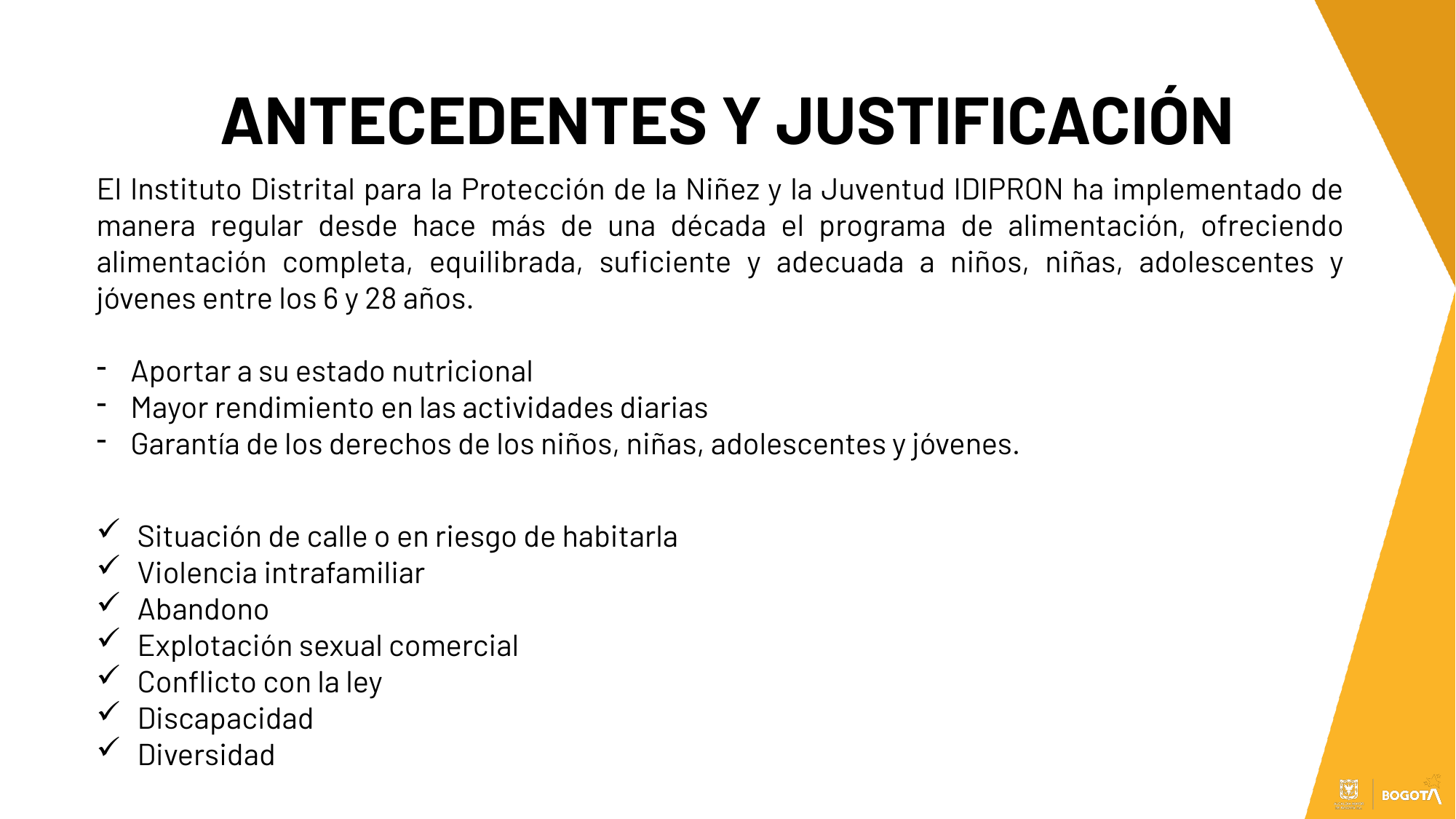

# ANTECEDENTES Y JUSTIFICACIÓN
El Instituto Distrital para la Protección de la Niñez y la Juventud IDIPRON ha implementado de manera regular desde hace más de una década el programa de alimentación, ofreciendo alimentación completa, equilibrada, suficiente y adecuada a niños, niñas, adolescentes y jóvenes entre los 6 y 28 años.

Aportar a su estado nutricional
Mayor rendimiento en las actividades diarias
Garantía de los derechos de los niños, niñas, adolescentes y jóvenes.
Situación de calle o en riesgo de habitarla
Violencia intrafamiliar
Abandono
Explotación sexual comercial
Conflicto con la ley
Discapacidad
Diversidad